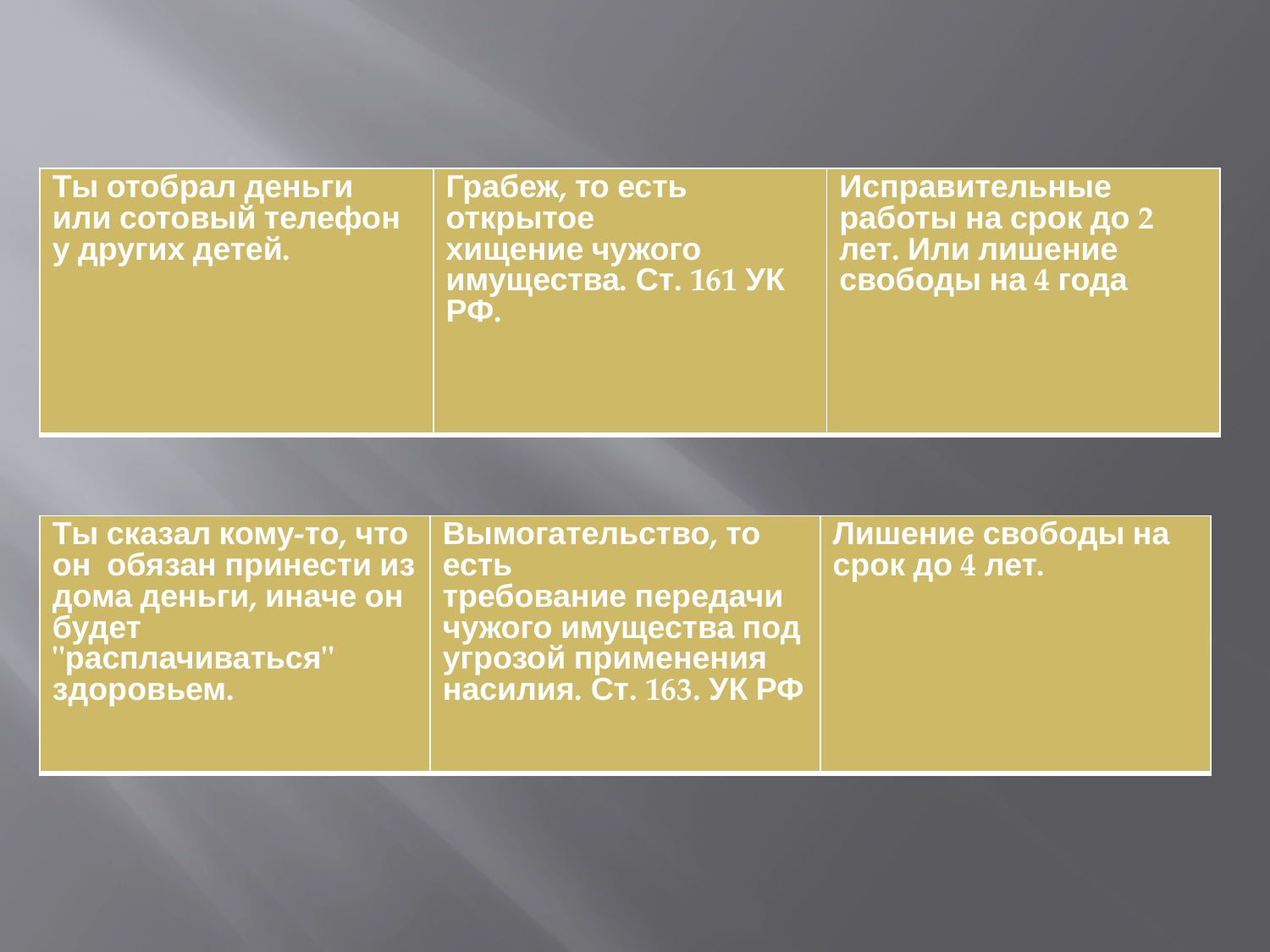

| Ты отобрал деньги или сотовый телефон у других детей. | Грабеж, то есть открытое хищение чужого имущества. Ст. 161 УК РФ. | Исправительные работы на срок до 2 лет. Или лишение свободы на 4 года |
| --- | --- | --- |
| Ты сказал кому-то, что он обязан принести из дома деньги, иначе он будет "расплачиваться" здоровьем. | Вымогательство, то есть требование передачи чужого имущества под угрозой применения насилия. Ст. 163. УК РФ | Лишение свободы на срок до 4 лет. |
| --- | --- | --- |